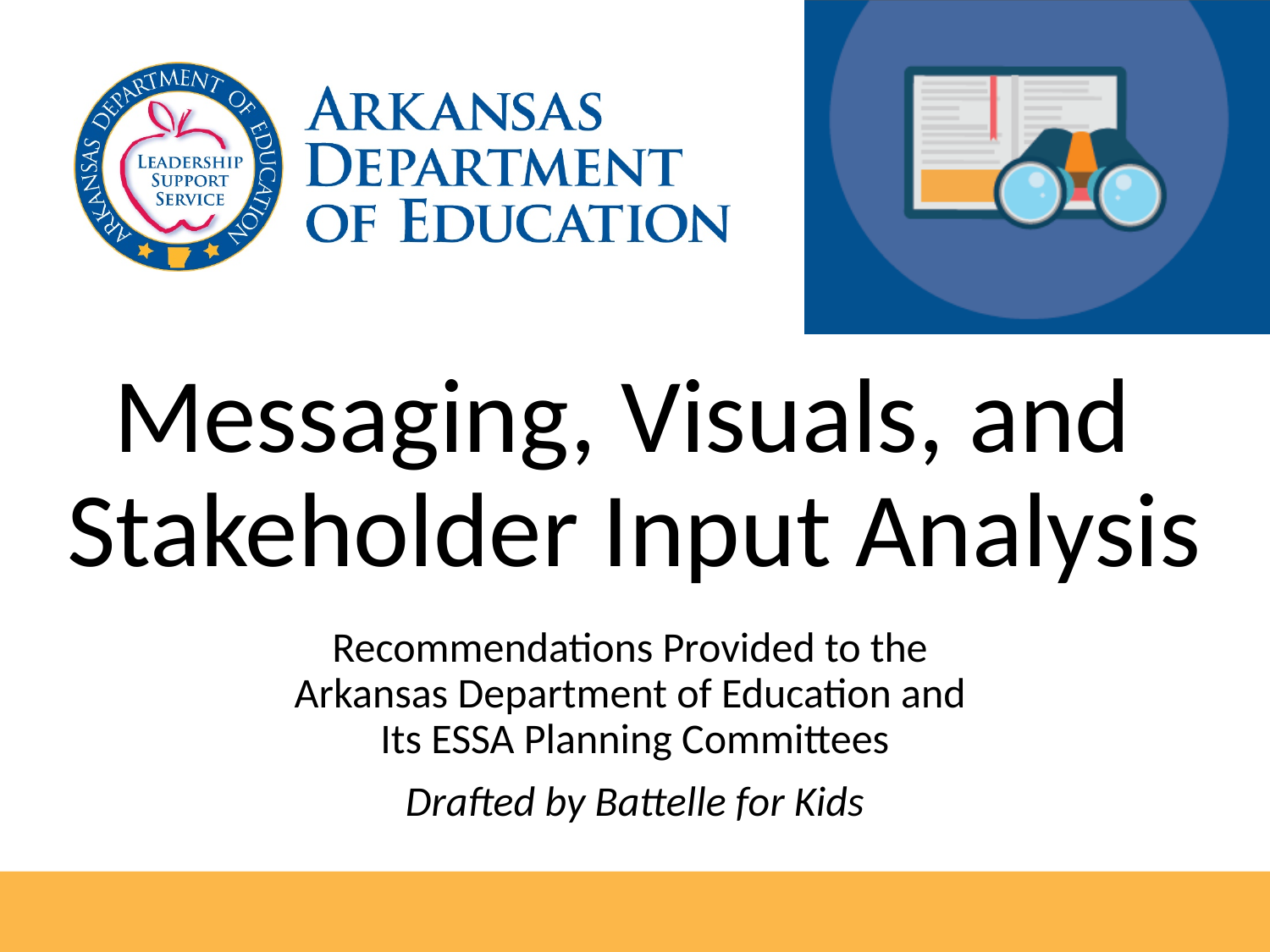

# Messaging, Visuals, and Stakeholder Input Analysis
Recommendations Provided to the
Arkansas Department of Education and
Its ESSA Planning Committees
Drafted by Battelle for Kids